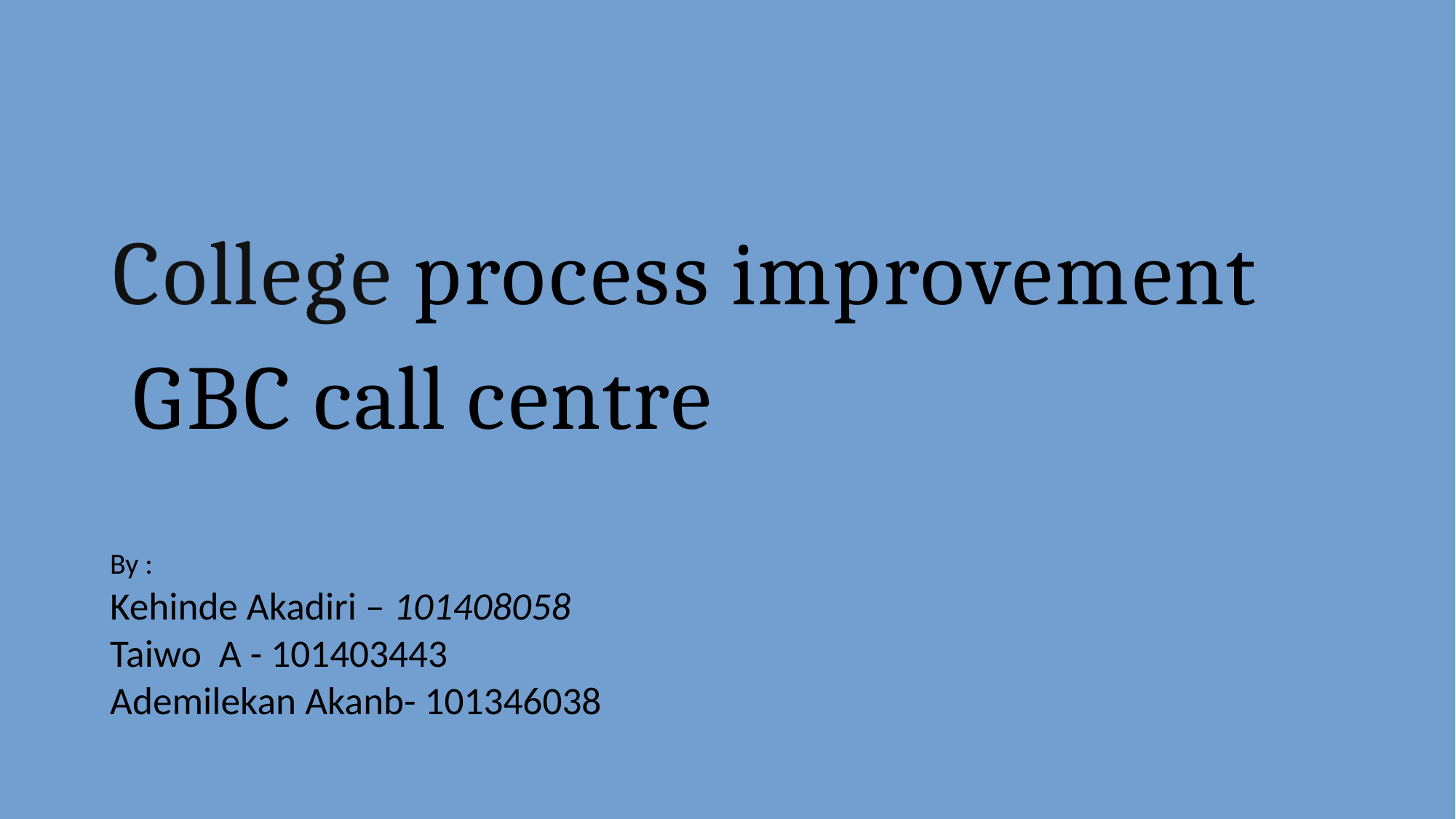

College process improvement
 GBC call centre
By :
Kehinde Akadiri – 101408058
Taiwo  A - 101403443
Ademilekan Akanb- 101346038